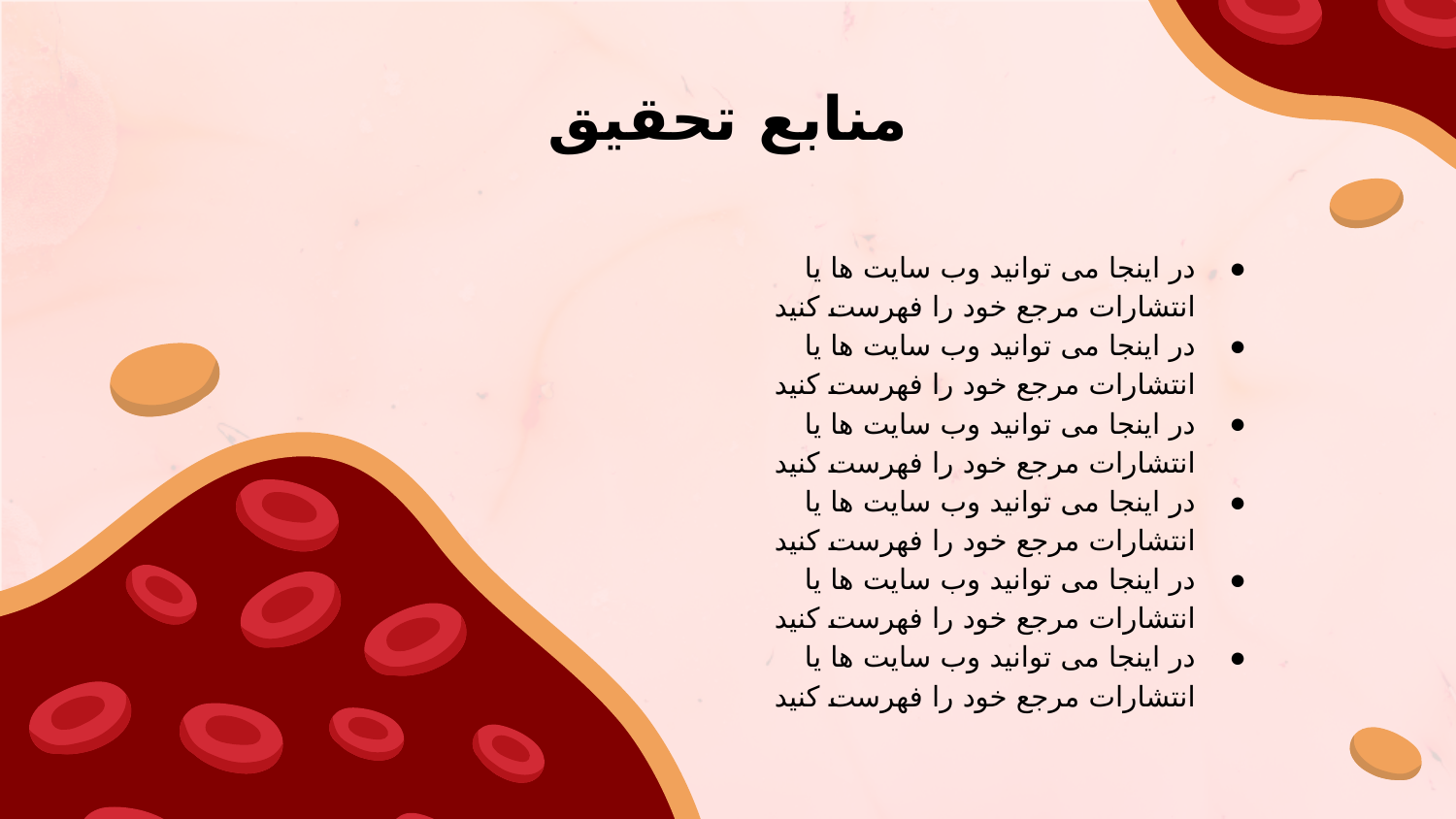

# منابع تحقیق

در اینجا می توانید وب سایت ها یا انتشارات مرجع خود را فهرست کنید
در اینجا می توانید وب سایت ها یا انتشارات مرجع خود را فهرست کنید
در اینجا می توانید وب سایت ها یا انتشارات مرجع خود را فهرست کنید
در اینجا می توانید وب سایت ها یا انتشارات مرجع خود را فهرست کنید
در اینجا می توانید وب سایت ها یا انتشارات مرجع خود را فهرست کنید
در اینجا می توانید وب سایت ها یا انتشارات مرجع خود را فهرست کنید